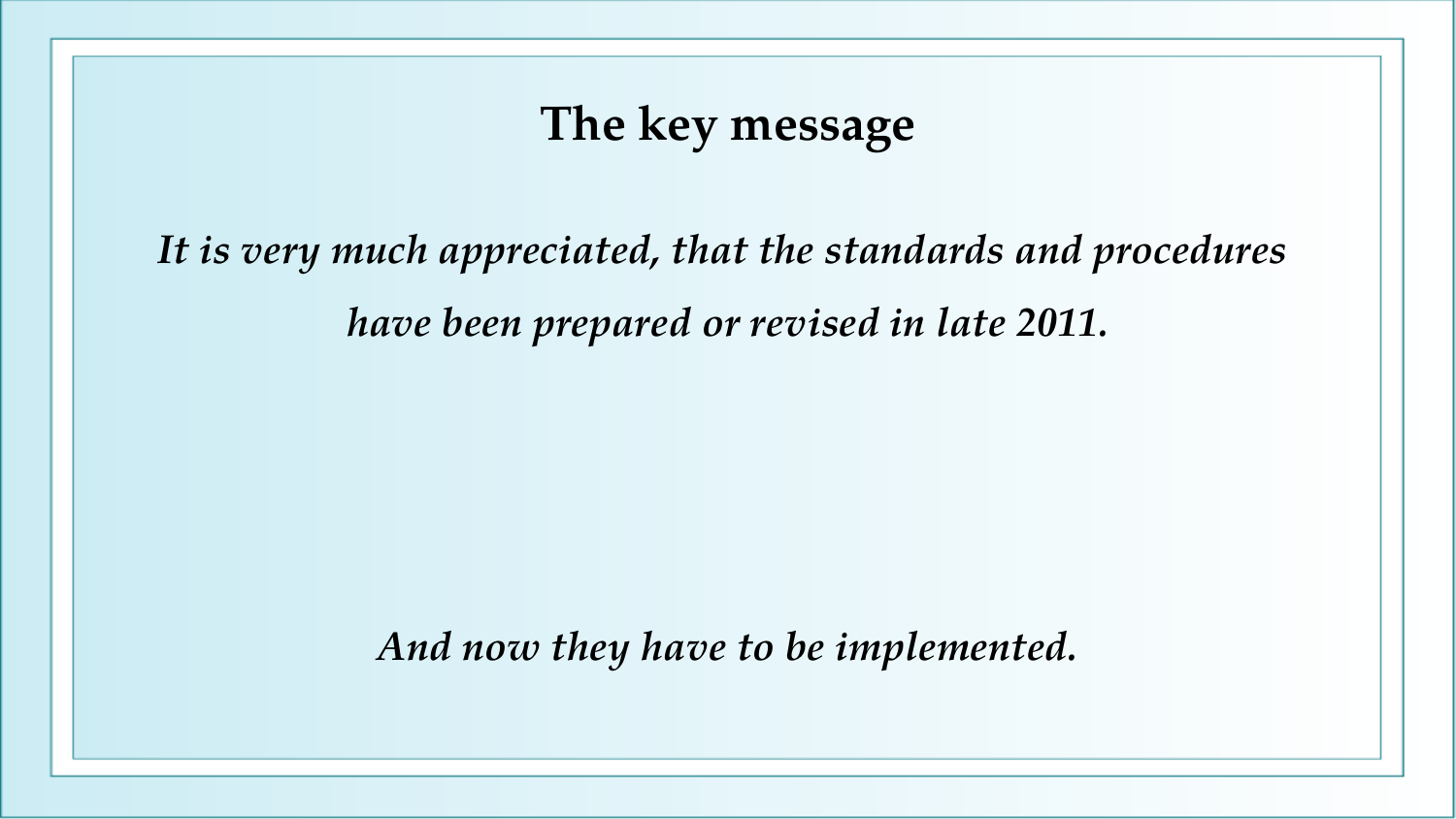

# The key message
It is very much appreciated, that the standards and procedures  have been prepared or revised in late 2011.

And now they have to be implemented.